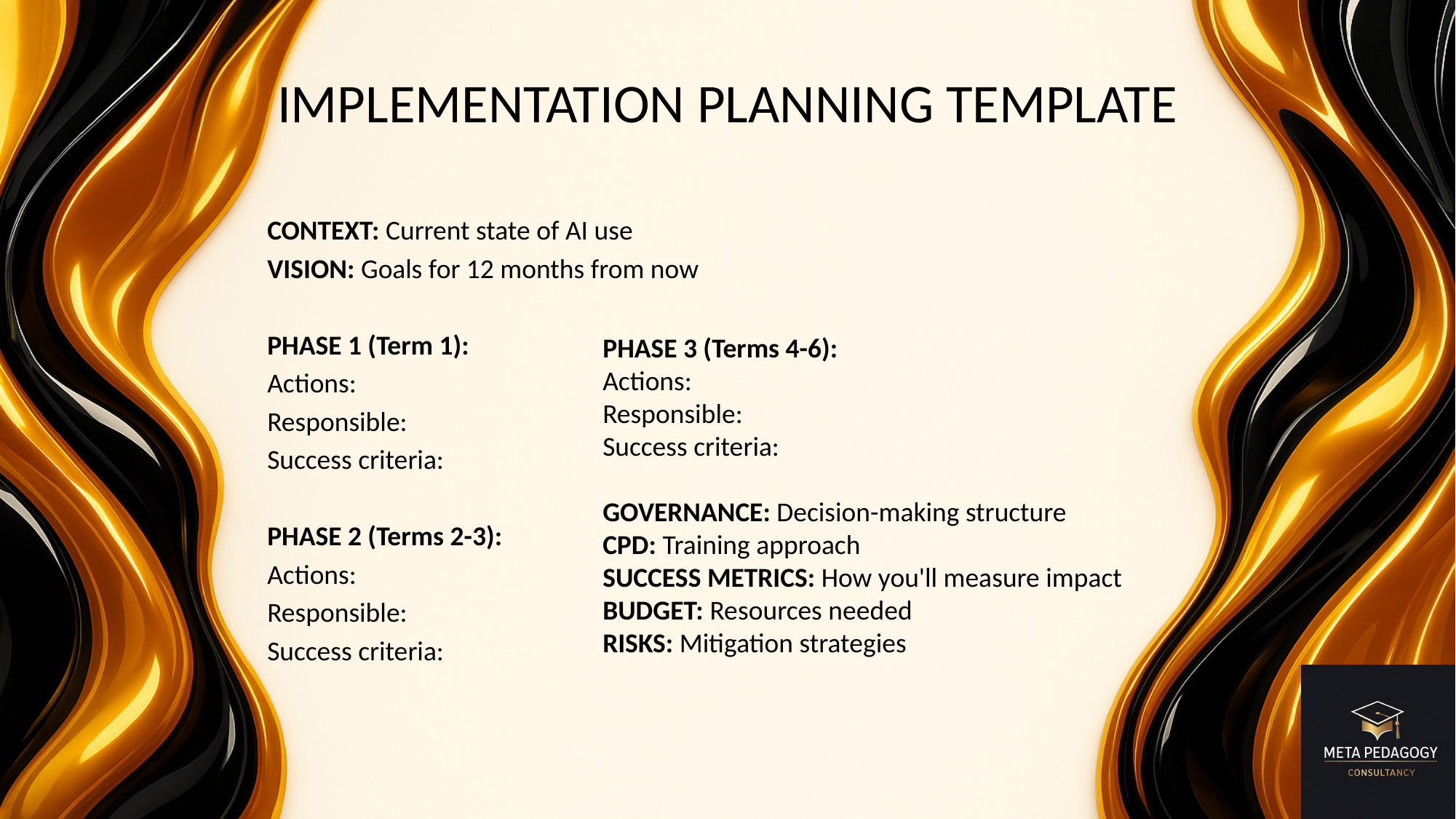

# IMPLEMENTATION PLANNING TEMPLATE
CONTEXT: Current state of AI use
VISION: Goals for 12 months from now

PHASE 1 (Term 1):
Actions:
Responsible:
Success criteria:

PHASE 2 (Terms 2-3):
Actions:
Responsible:
Success criteria:

PHASE 3 (Terms 4-6):
Actions:
Responsible:
Success criteria:

GOVERNANCE: Decision-making structure
CPD: Training approach
SUCCESS METRICS: How you'll measure impact
BUDGET: Resources needed
RISKS: Mitigation strategies